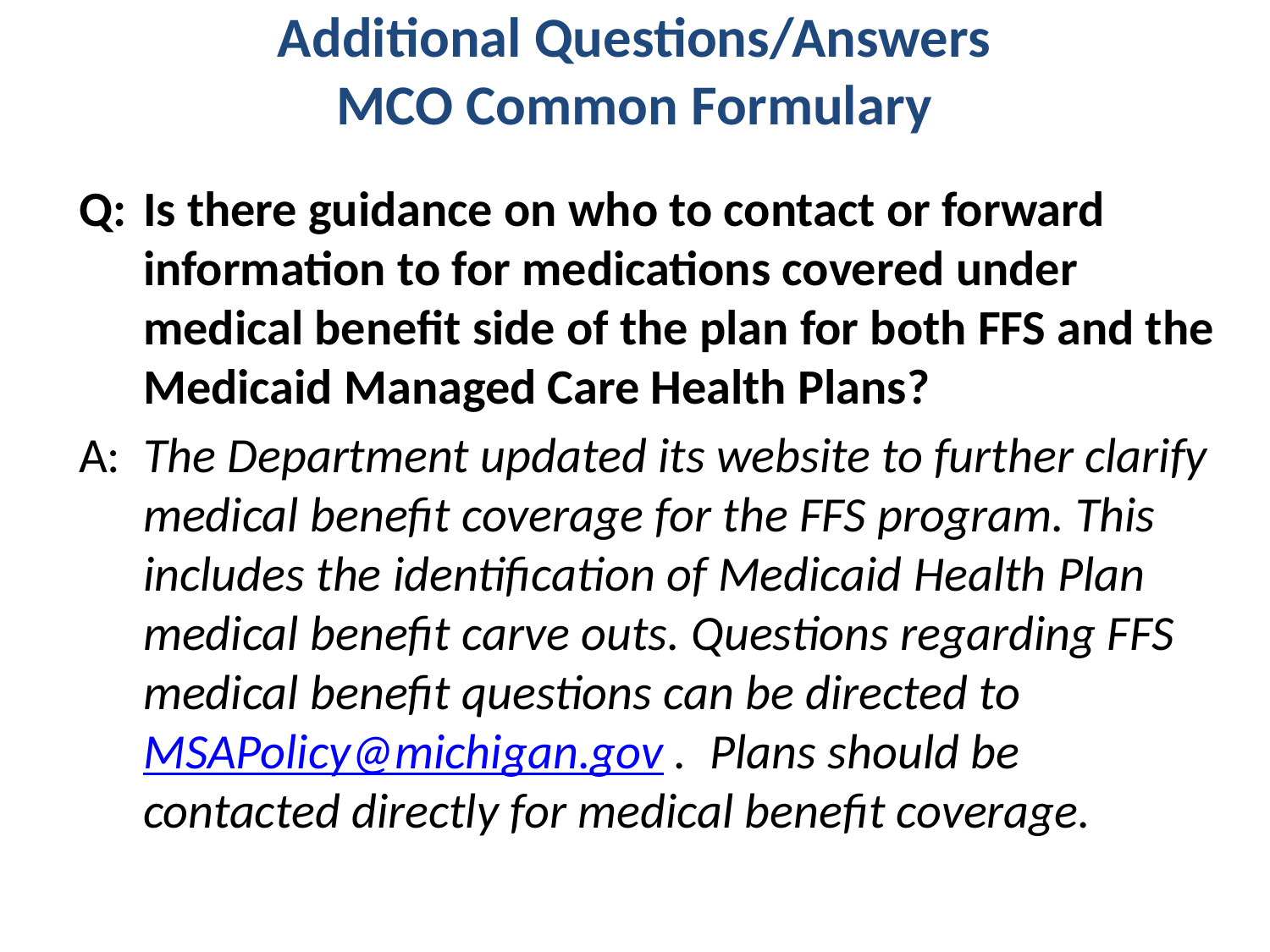

# Additional Questions/Answers MCO Common Formulary
Q:	Is there guidance on who to contact or forward information to for medications covered under medical benefit side of the plan for both FFS and the Medicaid Managed Care Health Plans?
A: 	The Department updated its website to further clarify medical benefit coverage for the FFS program. This includes the identification of Medicaid Health Plan medical benefit carve outs. Questions regarding FFS medical benefit questions can be directed to MSAPolicy@michigan.gov .  Plans should be contacted directly for medical benefit coverage.